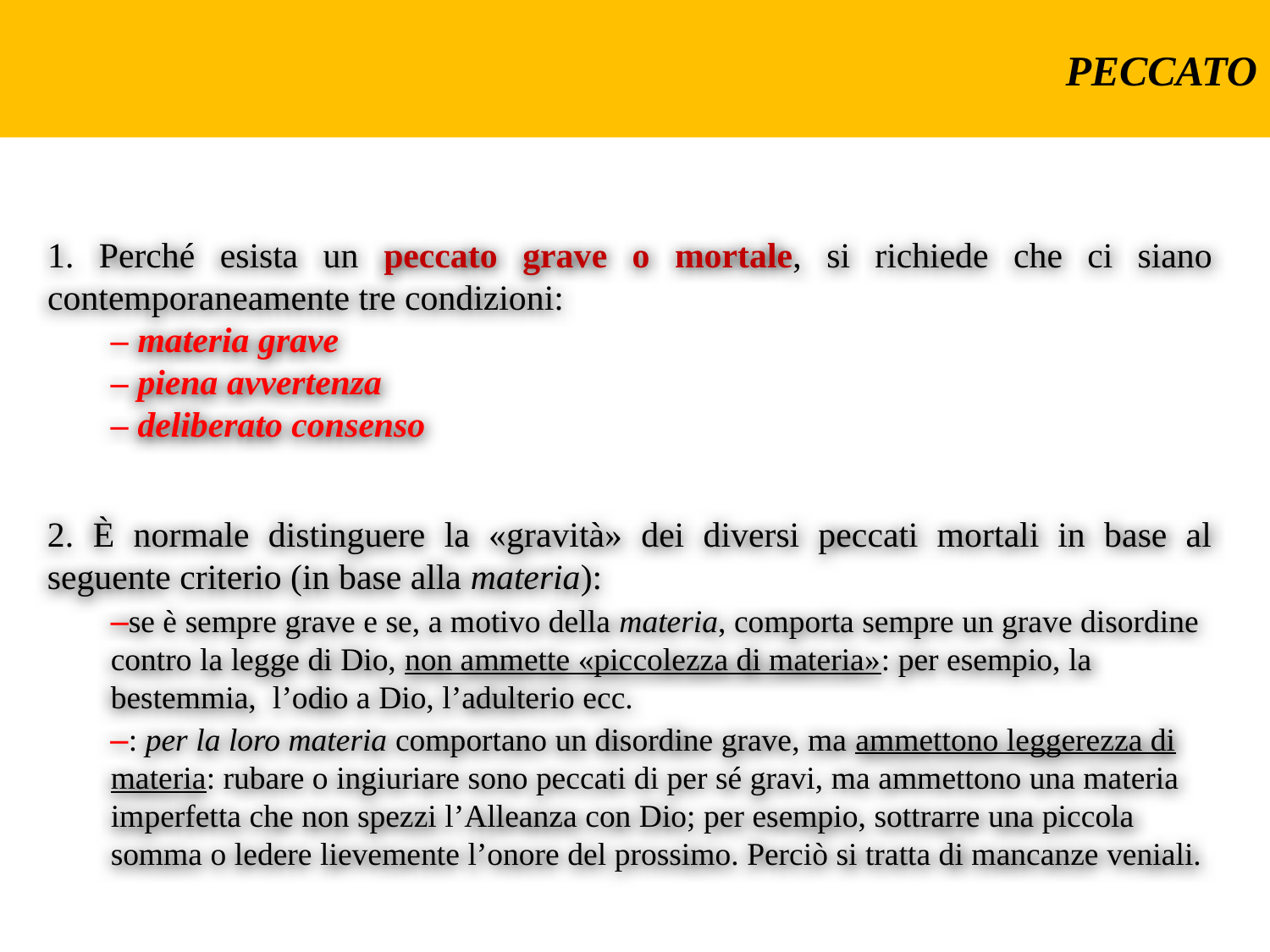

# PECCATO
1. Perché esista un peccato grave o mortale, si richiede che ci siano contemporaneamente tre condizioni:
– materia grave
– piena avvertenza
– deliberato consenso
2. È normale distinguere la «gravità» dei diversi peccati mortali in base al seguente criterio (in base alla materia):
–se è sempre grave e se, a motivo della materia, comporta sempre un grave disordine contro la legge di Dio, non ammette «piccolezza di materia»: per esempio, la bestemmia,  l’odio a Dio, l’adulterio ecc.
–: per la loro materia comportano un disordine grave, ma ammettono leggerezza di materia: rubare o ingiuriare sono peccati di per sé gravi, ma ammettono una materia imperfetta che non spezzi l’Alleanza con Dio; per esempio, sottrarre una piccola somma o ledere lievemente l’onore del prossimo. Perciò si tratta di mancanze veniali.